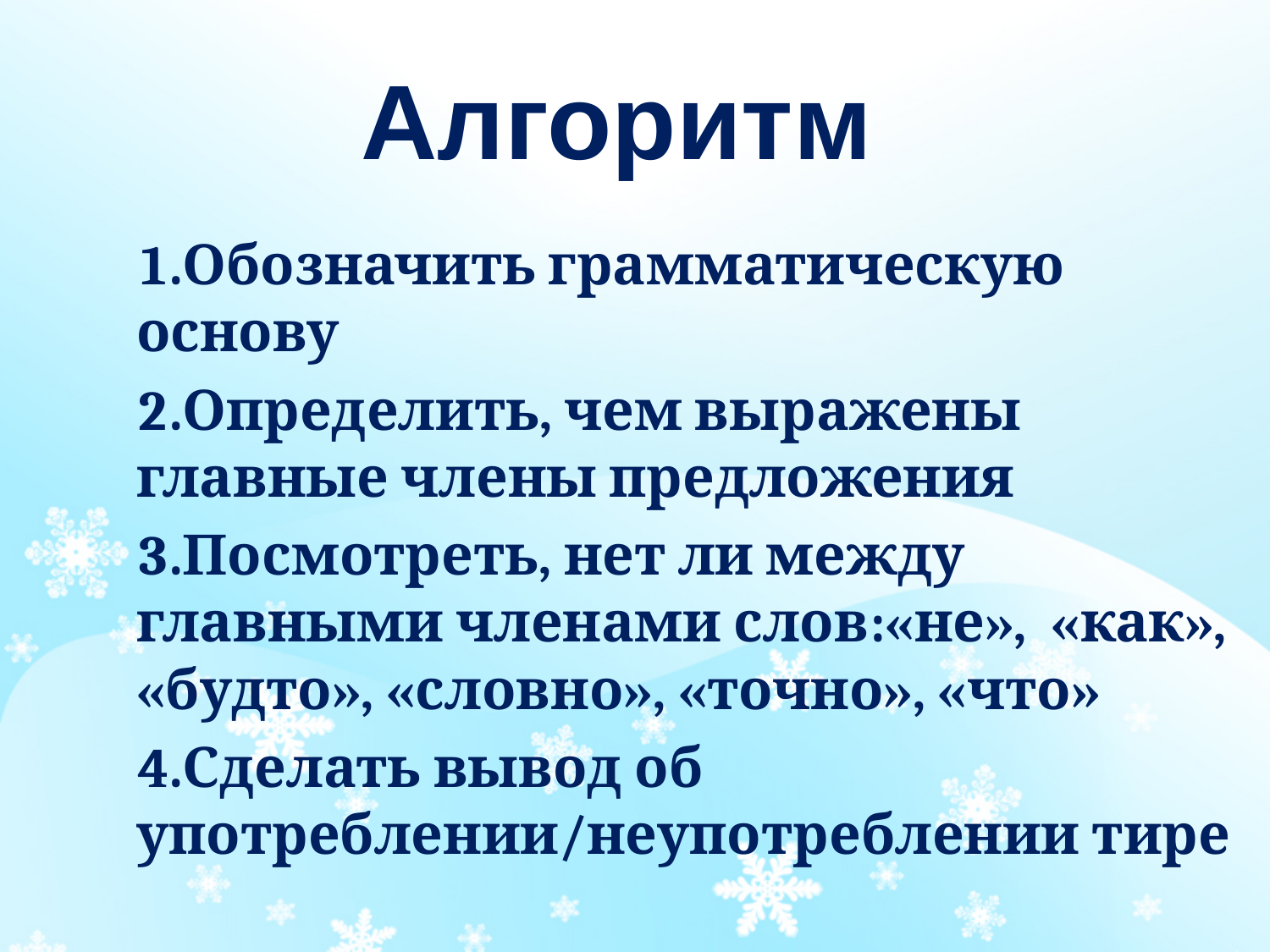

# Алгоритм
1.Обозначить грамматическую основу
2.Определить, чем выражены главные члены предложения
3.Посмотреть, нет ли между главными членами слов:«не»,  «как», «будто», «словно», «точно», «что»
4.Сделать вывод об употреблении/неупотреблении тире